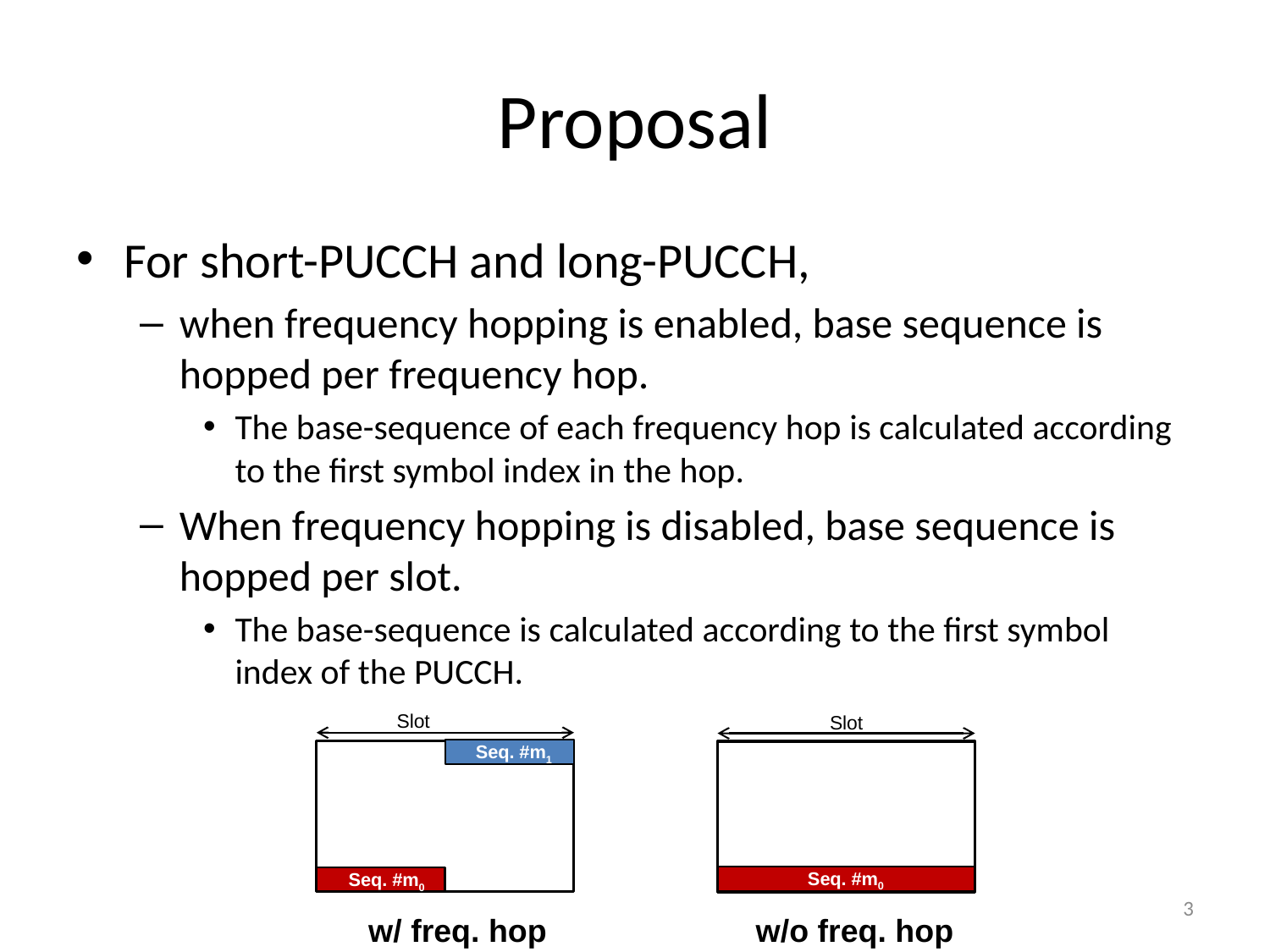

# Proposal
For short-PUCCH and long-PUCCH,
when frequency hopping is enabled, base sequence is hopped per frequency hop.
The base-sequence of each frequency hop is calculated according to the first symbol index in the hop.
When frequency hopping is disabled, base sequence is hopped per slot.
The base-sequence is calculated according to the first symbol index of the PUCCH.

Slot
Slot
Seq. #m1

Seq. #m0
Seq. #m0

3
w/ freq. hop
w/o freq. hop